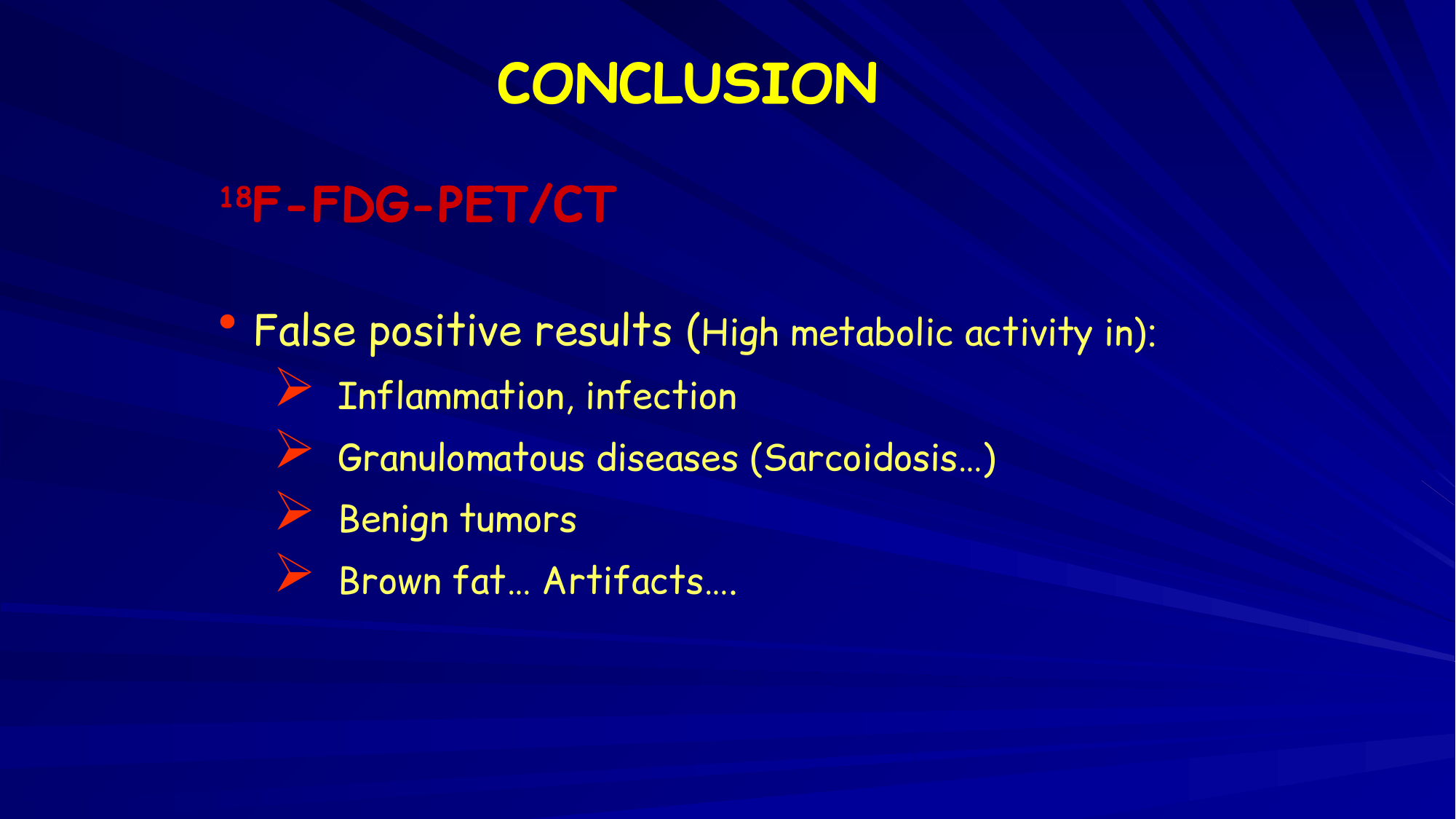

CONCLUSION
18F-FDG-PET/CT
 False positive results (High metabolic activity in):
  Inflammation, infection
  Granulomatous diseases (Sarcoidosis…)
  Benign tumors
  Brown fat… Artifacts….